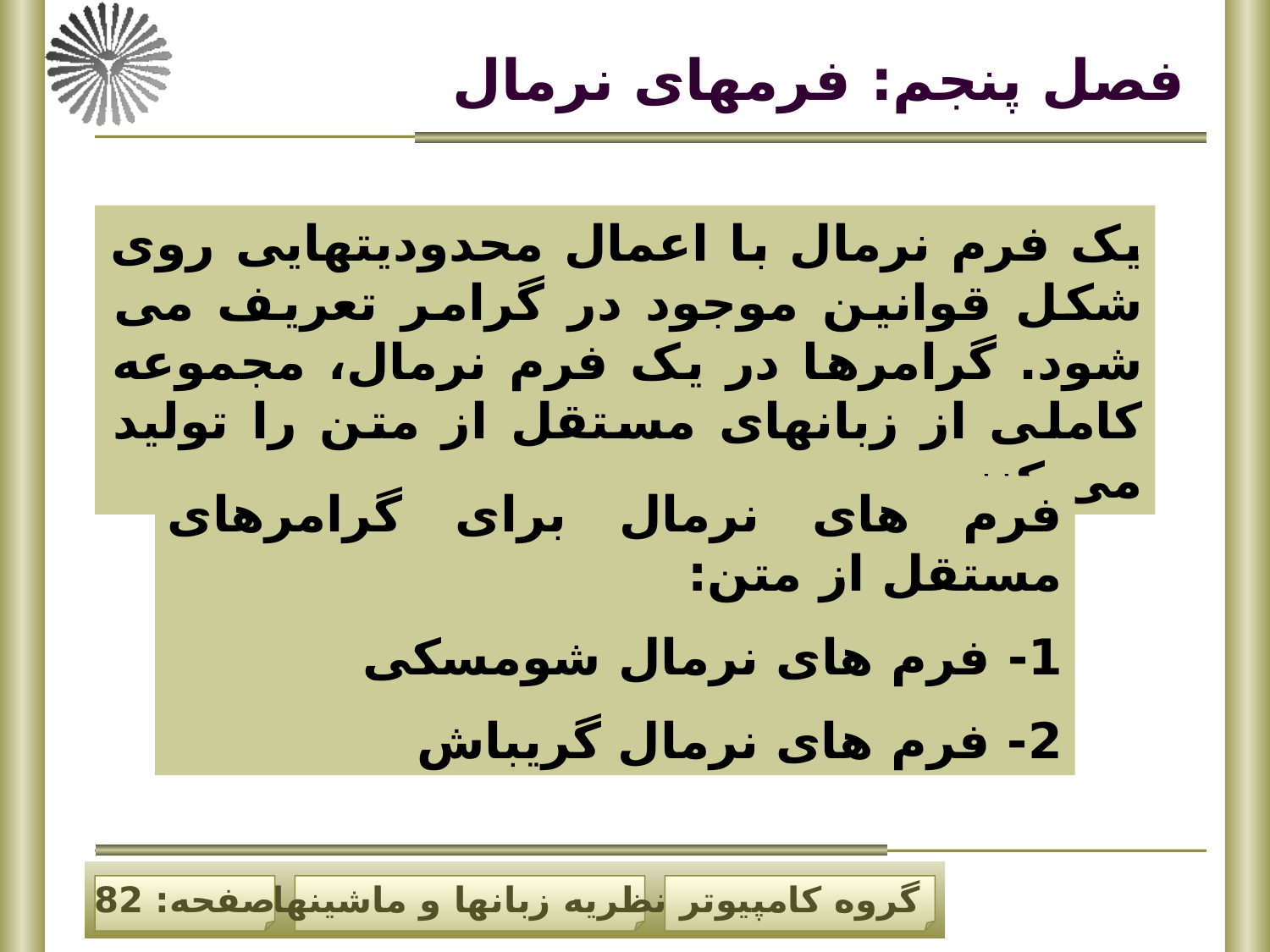

# فصل پنجم: فرمهای نرمال
یک فرم نرمال با اعمال محدودیتهایی روی شکل قوانین موجود در گرامر تعریف می شود. گرامرها در یک فرم نرمال، مجموعه کاملی از زبانهای مستقل از متن را تولید می کنند.
فرم های نرمال برای گرامرهای مستقل از متن:
1- فرم های نرمال شومسکی
2- فرم های نرمال گریباش